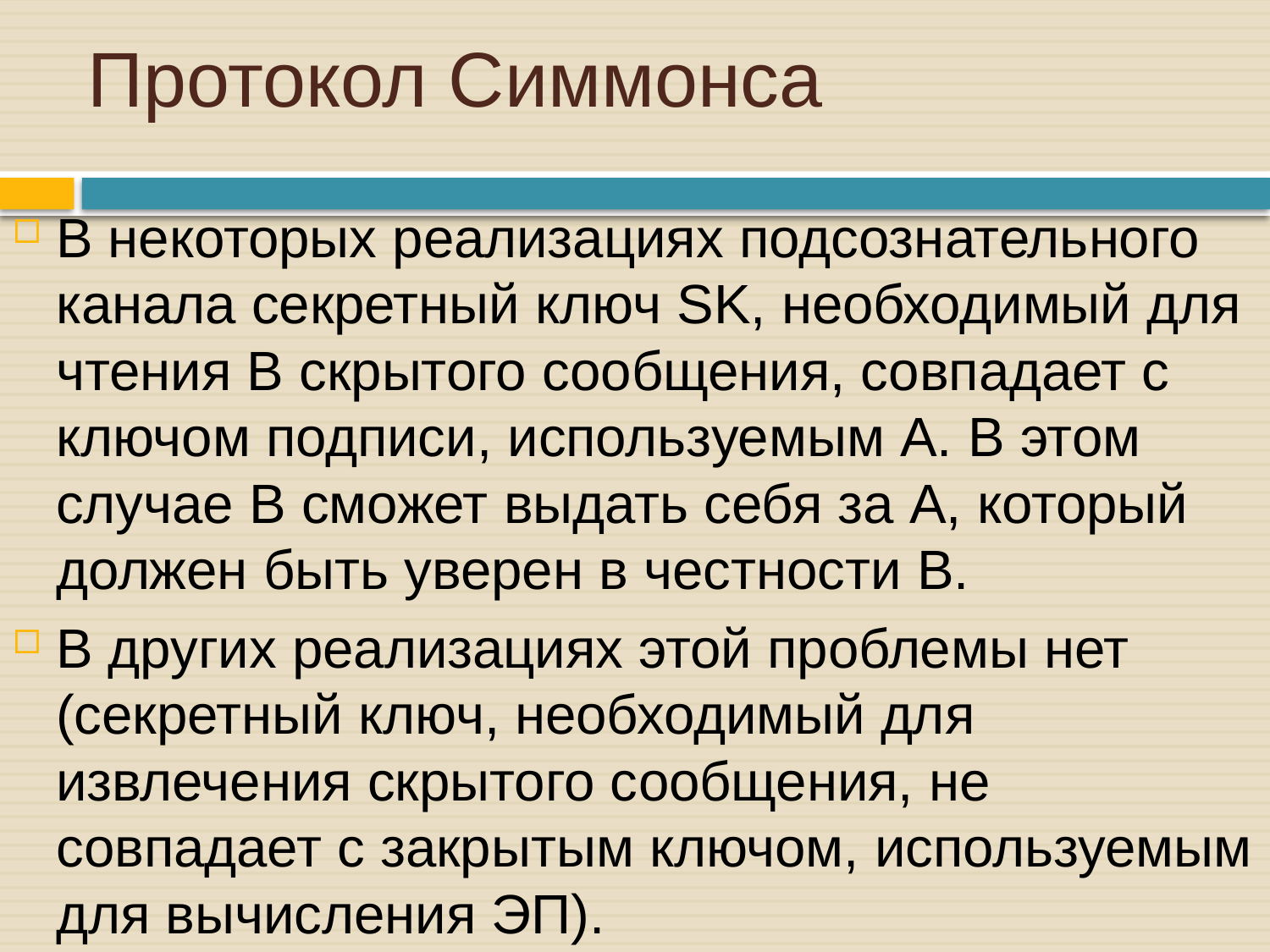

# Протокол Симмонса
В некоторых реализациях подсознательного канала секретный ключ SK, необходимый для чтения B скрытого сообщения, совпадает с ключом подписи, используемым A. В этом случае B сможет выдать себя за A, который должен быть уверен в честности B.
В других реализациях этой проблемы нет (секретный ключ, необходимый для извлечения скрытого сообщения, не совпадает с закрытым ключом, используемым для вычисления ЭП).